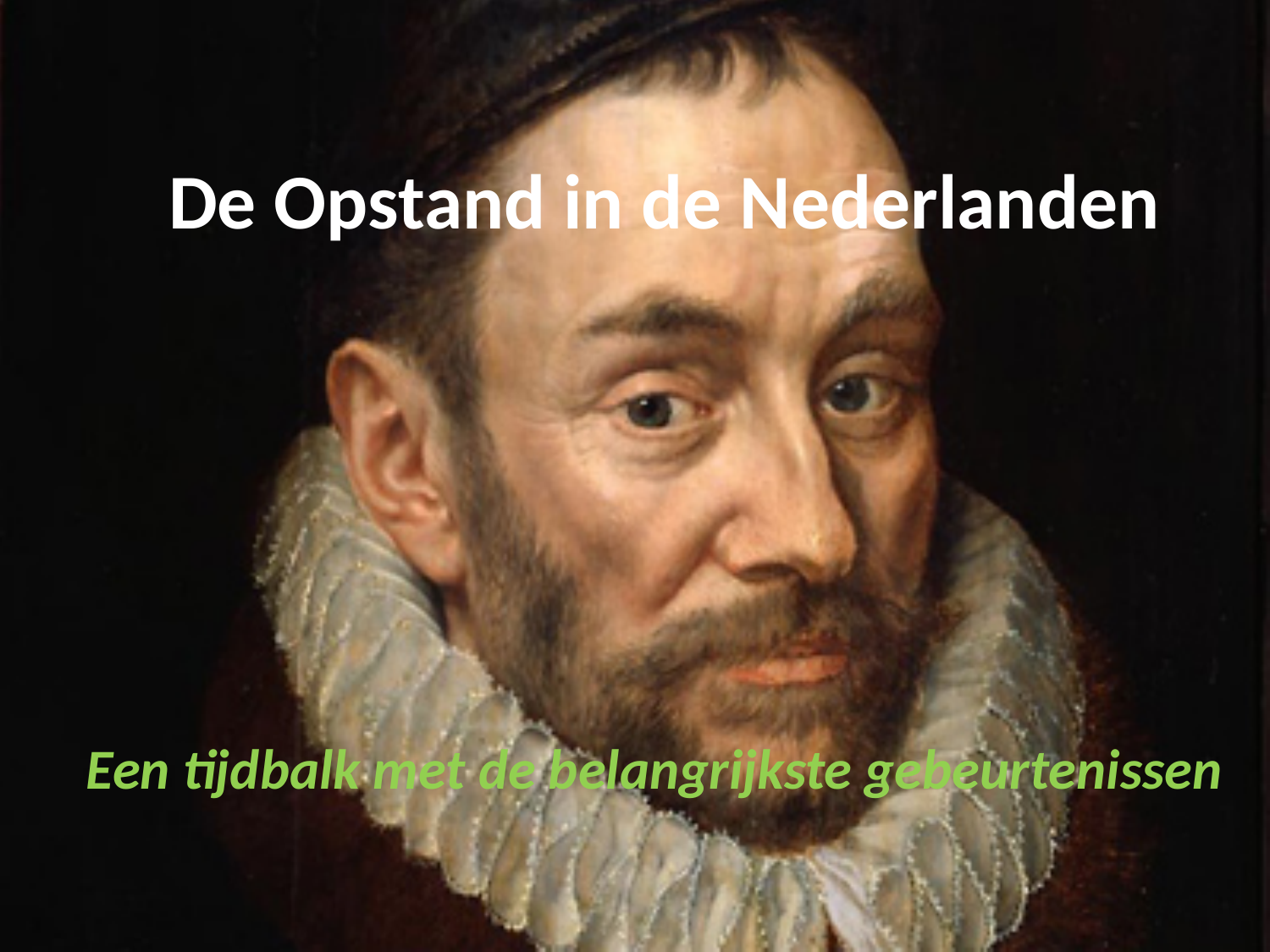

# De Opstand in de Nederlanden
Een tijdbalk met de belangrijkste gebeurtenissen